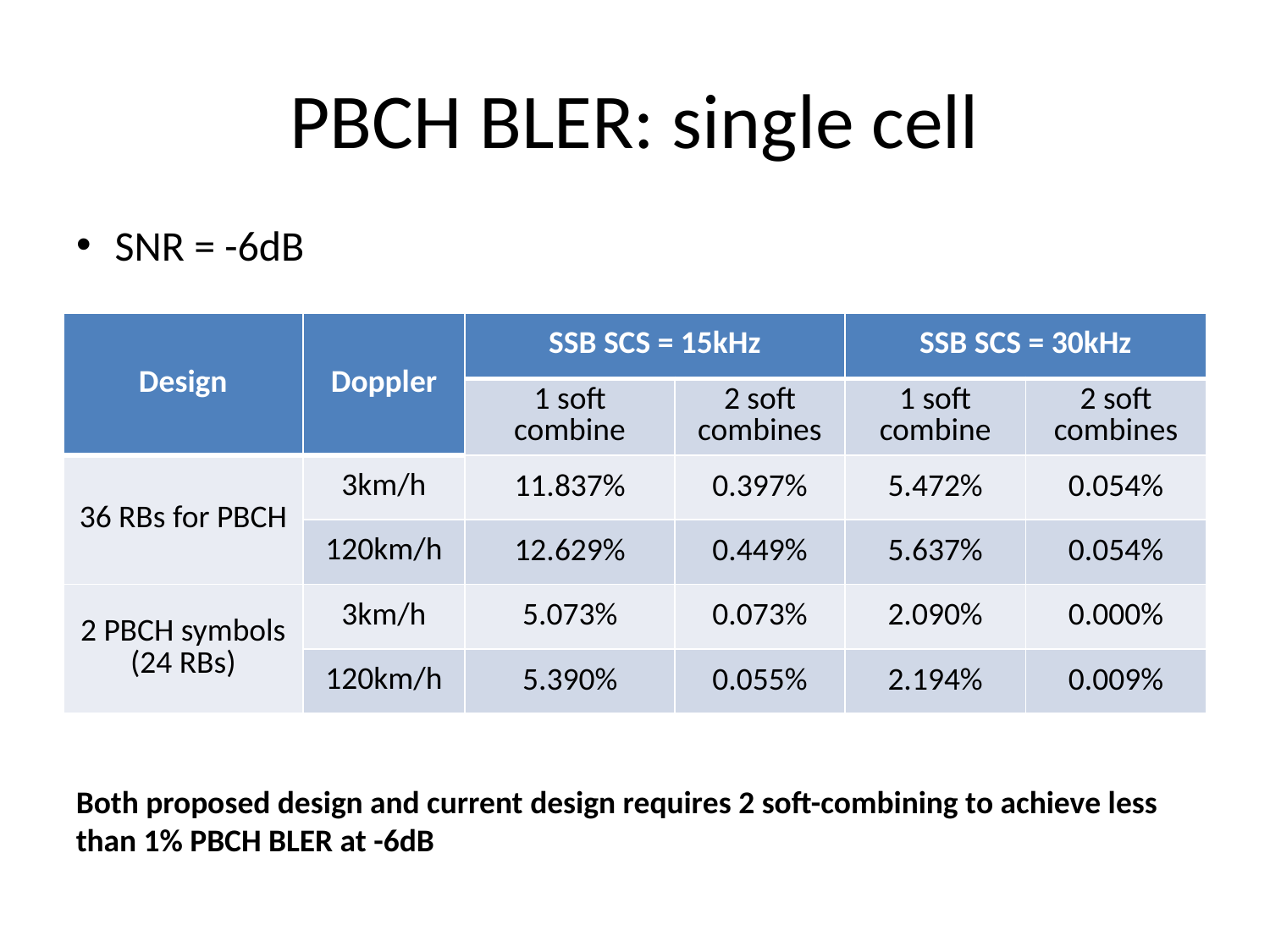

# PBCH BLER: single cell
SNR = -6dB
| Design | Doppler | SSB SCS = 15kHz |  | SSB SCS = 30kHz |  |
| --- | --- | --- | --- | --- | --- |
|  |  | 1 soft combine | 2 soft combines | 1 soft combine | 2 soft combines |
| 36 RBs for PBCH | 3km/h | 11.837% | 0.397% | 5.472% | 0.054% |
|  | 120km/h | 12.629% | 0.449% | 5.637% | 0.054% |
| 2 PBCH symbols (24 RBs) | 3km/h | 5.073% | 0.073% | 2.090% | 0.000% |
|  | 120km/h | 5.390% | 0.055% | 2.194% | 0.009% |
Both proposed design and current design requires 2 soft-combining to achieve less than 1% PBCH BLER at -6dB